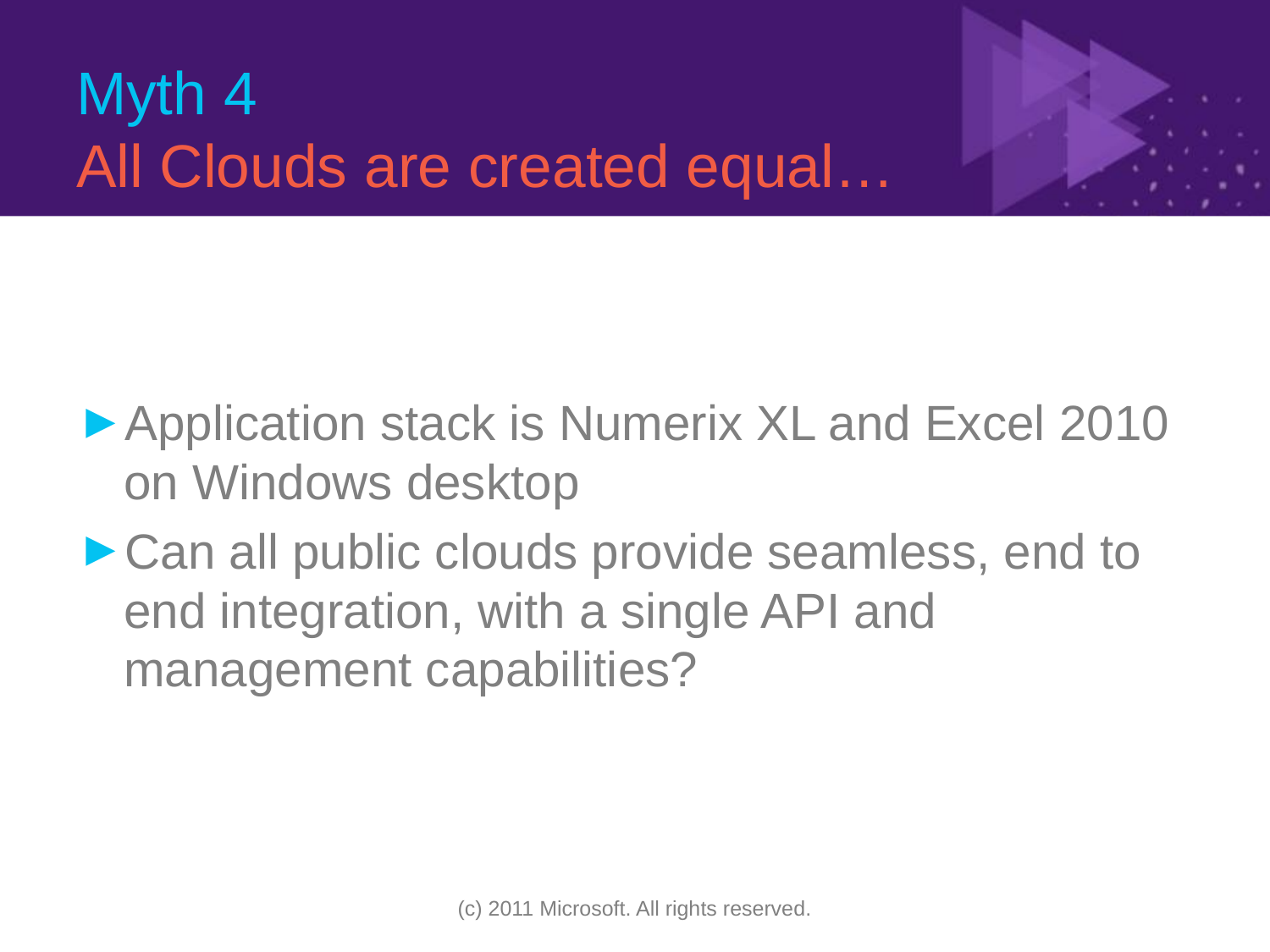

# Myth 4 All Clouds are created equal…

Application stack is Numerix XL and Excel 2010 on Windows desktop
Can all public clouds provide seamless, end to end integration, with a single API and management capabilities?
(c) 2011 Microsoft. All rights reserved.